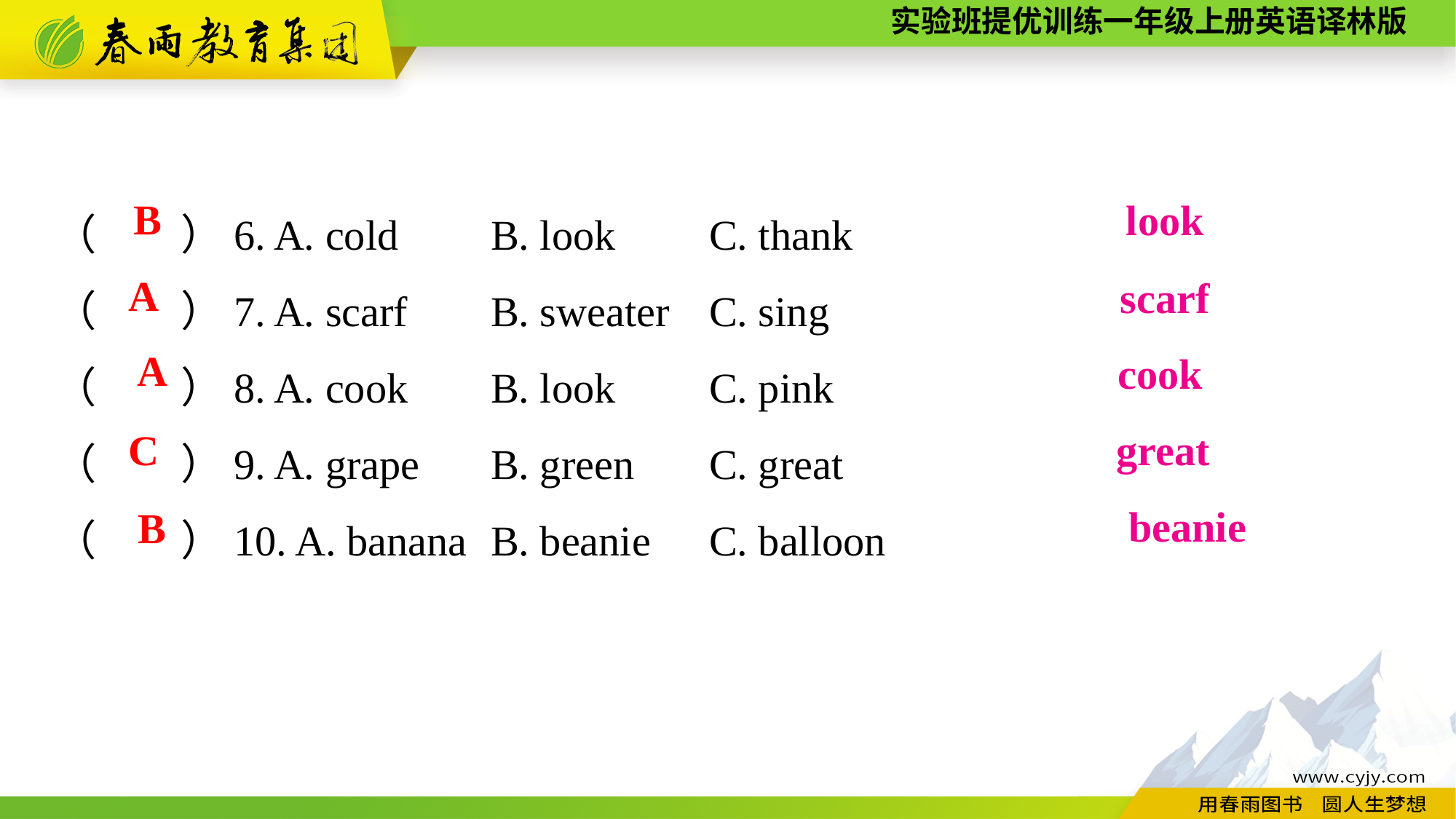

（　　）6. A. cold	B. look	C. thank
（　　）7. A. scarf	B. sweater	C. sing
（　　）8. A. cook	B. look	C. pink
（　　）9. A. grape	B. green	C. great
（　　）10. A. banana	B. beanie	C. balloon
B
look
A
scarf
A
cook
great
C
 beanie
B